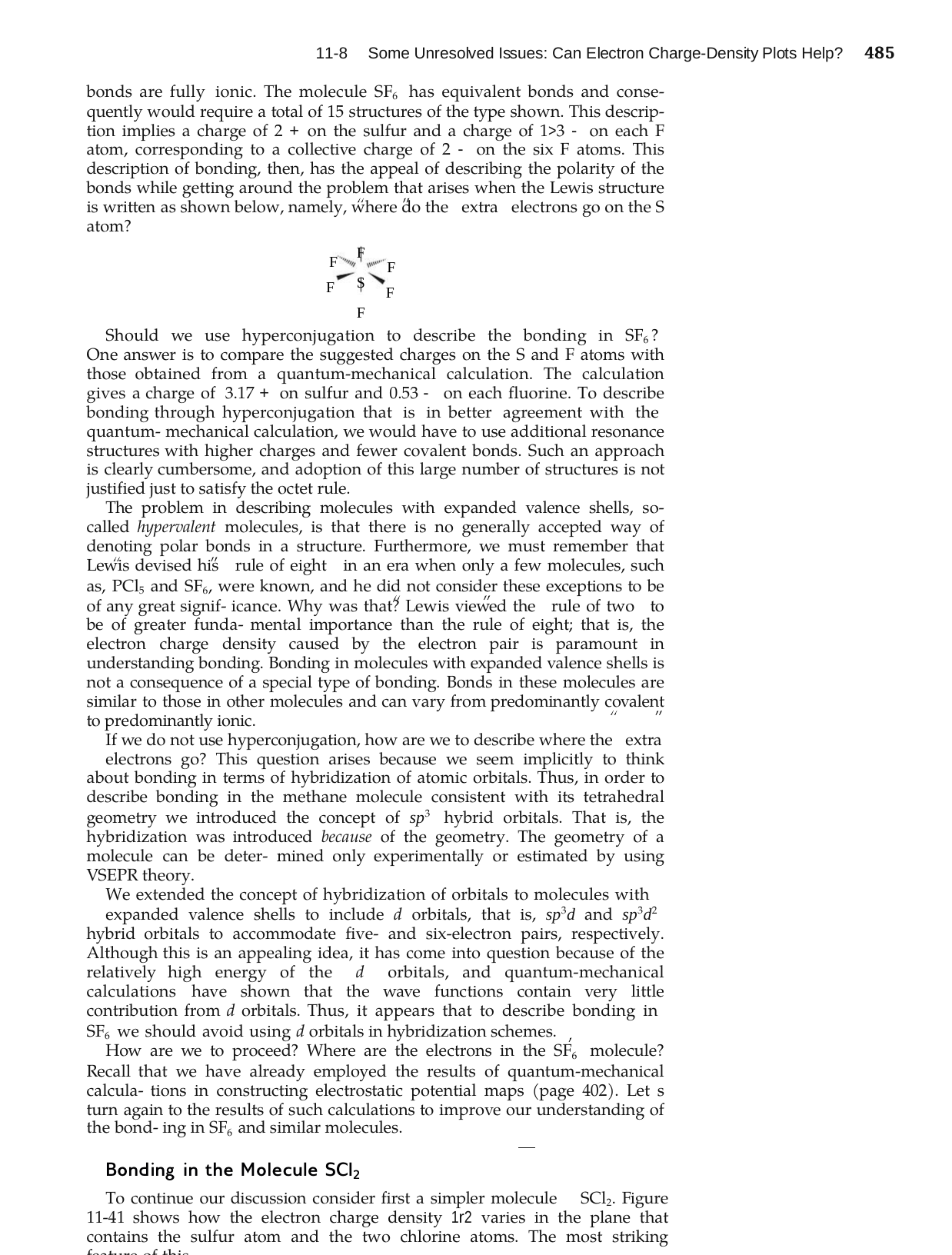

Some Unresolved Issues: Can Electron Charge-Density Plots Help?	485
11-8
bonds are fully  ionic. The molecule SF6   has equivalent bonds and conse- quently would require a total of 15 structures of the type shown. This descrip- tion implies a charge of 2 + on the sulfur and a charge of 1>3 - on each F atom, corresponding to a collective charge of 2 - on the six F atoms. This description of bonding, then, has the appeal of describing the polarity of the bonds while getting around the problem that arises when the Lewis structure is written as shown below, namely, where do the   extra   electrons go on the S atom?

F S F
F F
F F
Should  we  use  hyperconjugation  to  describe  the  bonding  in  SF6 ?  One answer is to compare the suggested charges on the S and F atoms with those obtained from a quantum-mechanical calculation. The calculation gives a charge of  3.17 +  on sulfur and 0.53 -  on each fluorine. To describe bonding through hyperconjugation that  is  in better  agreement with  the  quantum- mechanical calculation, we would have to use additional resonance structures with higher charges and fewer covalent bonds. Such an approach is clearly cumbersome, and adoption of this large number of structures is not justified just to satisfy the octet rule.
The problem in describing molecules with expanded valence shells, so-called hypervalent molecules, is that there is no generally accepted way of denoting polar bonds in a structure. Furthermore, we must remember that Lewis devised his   rule of eight   in an era when only a few molecules, such as, PCl5 and SF6, were known, and he did not consider these exceptions to be of any great signif- icance. Why was that? Lewis viewed the   rule of two   to be of greater funda- mental importance than the rule of eight; that is, the electron charge density caused by the electron pair is paramount in understanding bonding. Bonding in molecules with expanded valence shells is not a consequence of a special type of bonding. Bonds in these molecules are similar to those in other molecules and can vary from predominantly covalent to predominantly ionic.
If we do not use hyperconjugation, how are we to describe where the   extra
electrons go? This question arises because we seem implicitly to think about bonding in terms of hybridization of atomic orbitals. Thus, in order to describe bonding in the methane molecule consistent with its tetrahedral geometry we introduced the concept of sp3  hybrid orbitals. That is, the hybridization was introduced because of the geometry. The geometry of a molecule can be deter- mined only experimentally or estimated by using VSEPR theory.
We extended the concept of hybridization of orbitals to molecules with
expanded valence shells to include d orbitals, that is, sp3d and sp3d2  hybrid orbitals to accommodate five- and six-electron pairs, respectively. Although this is an appealing idea, it has come into question because of the relatively high energy of the  d  orbitals, and quantum-mechanical calculations have shown that the wave functions contain very little contribution from d orbitals. Thus, it appears that to describe bonding in  SF6  we should avoid using d orbitals in hybridization schemes.
How are we to proceed? Where are the electrons in the SF6  molecule? Recall that we have already employed the results of quantum-mechanical calcula- tions in constructing electrostatic potential maps (page 402). Let s turn again to the results of such calculations to improve our understanding of the bond- ing in SF6  and similar molecules.
Bonding in the Molecule SCl2
To continue our discussion consider first a simpler molecule    SCl2. Figure 11-41 shows how the electron charge density 1r2 varies in the plane that contains the sulfur atom and the two chlorine atoms. The most striking feature of this